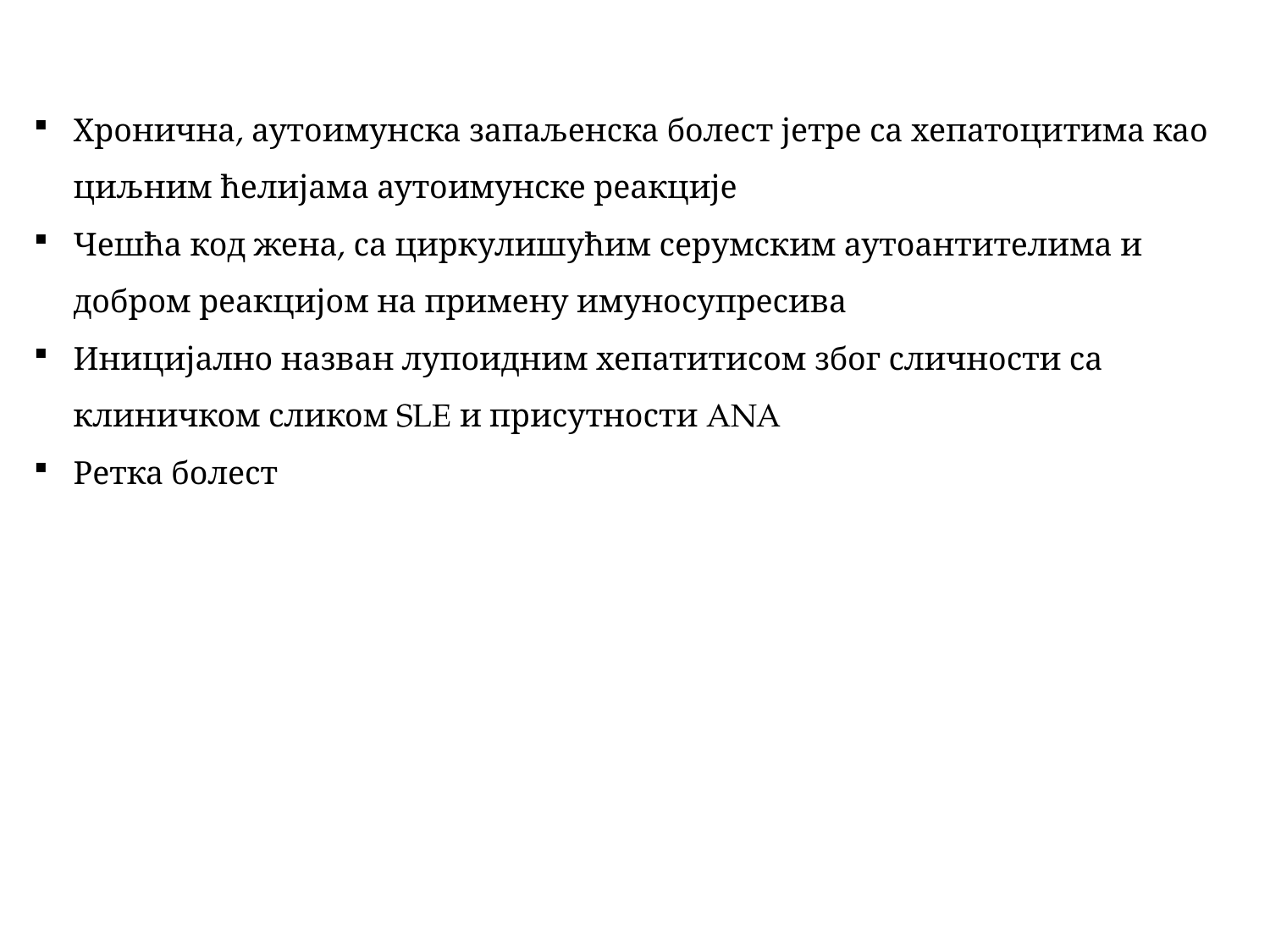

Хронична, аутоимунска запаљенска болест јетре са хепатоцитима као циљним ћелијама аутоимунске реакције
Чешћа код жена, са циркулишућим серумским аутоантителима и добром реакцијом на примену имуносупресива
Иницијално назван лупоидним хепатитисом због сличности са клиничком сликом SLE и присутности ANA
Ретка болест